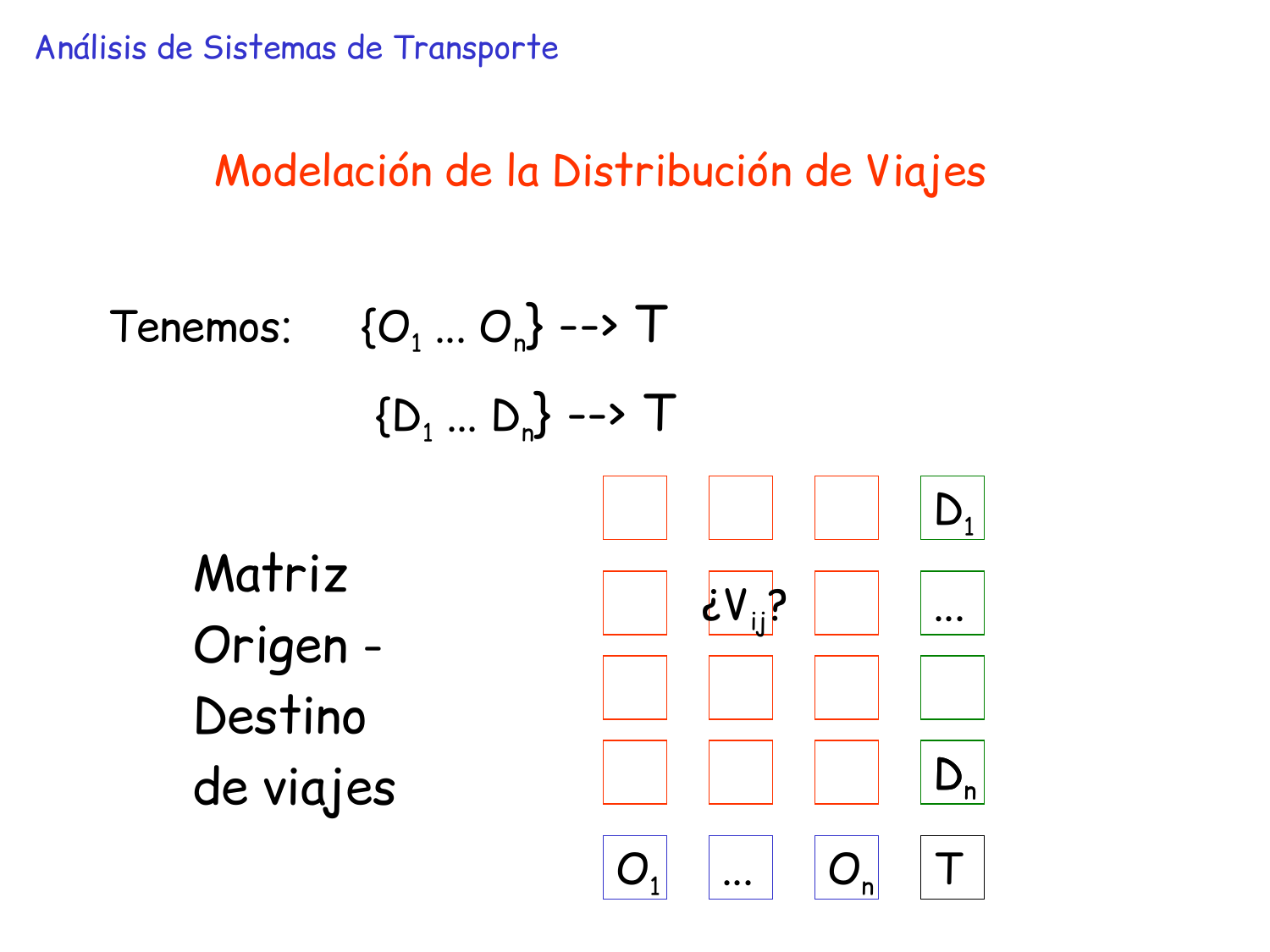

Análisis de Sistemas de Transporte
Modelación de la Distribución de Viajes
Tenemos: 	{O1 ... On} --> T
		 {D1 ... Dn} --> T

D1

¿Vij?

...
Matriz Origen - Destino de viajes

Dn
Dn

O1

...

On
T